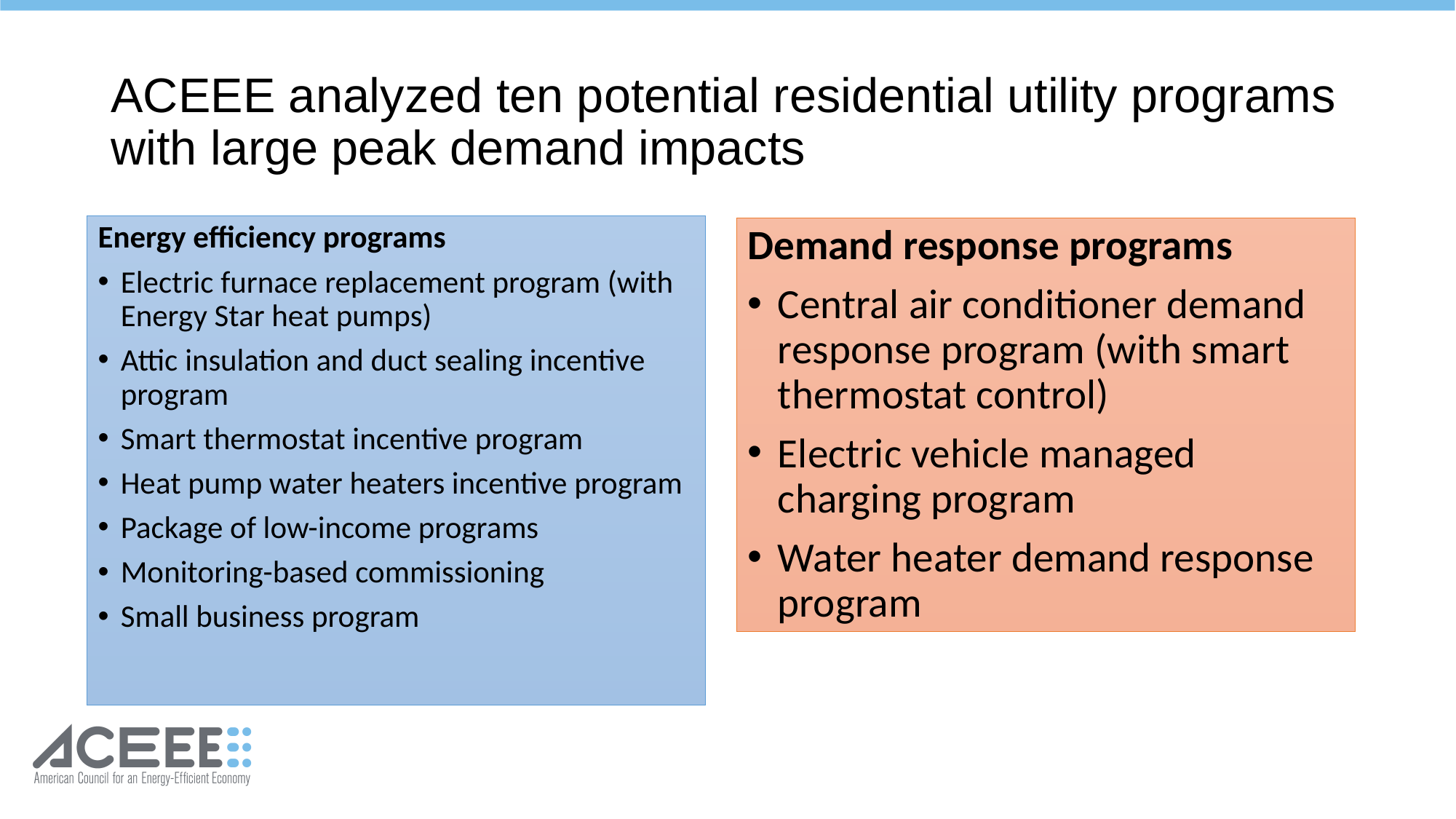

# ACEEE analyzed ten potential residential utility programs with large peak demand impacts
Energy efficiency programs
Electric furnace replacement program (with Energy Star heat pumps)
Attic insulation and duct sealing incentive program
Smart thermostat incentive program
Heat pump water heaters incentive program
Package of low-income programs
Monitoring-based commissioning
Small business program
Demand response programs
Central air conditioner demand response program (with smart thermostat control)
Electric vehicle managed charging program
Water heater demand response program